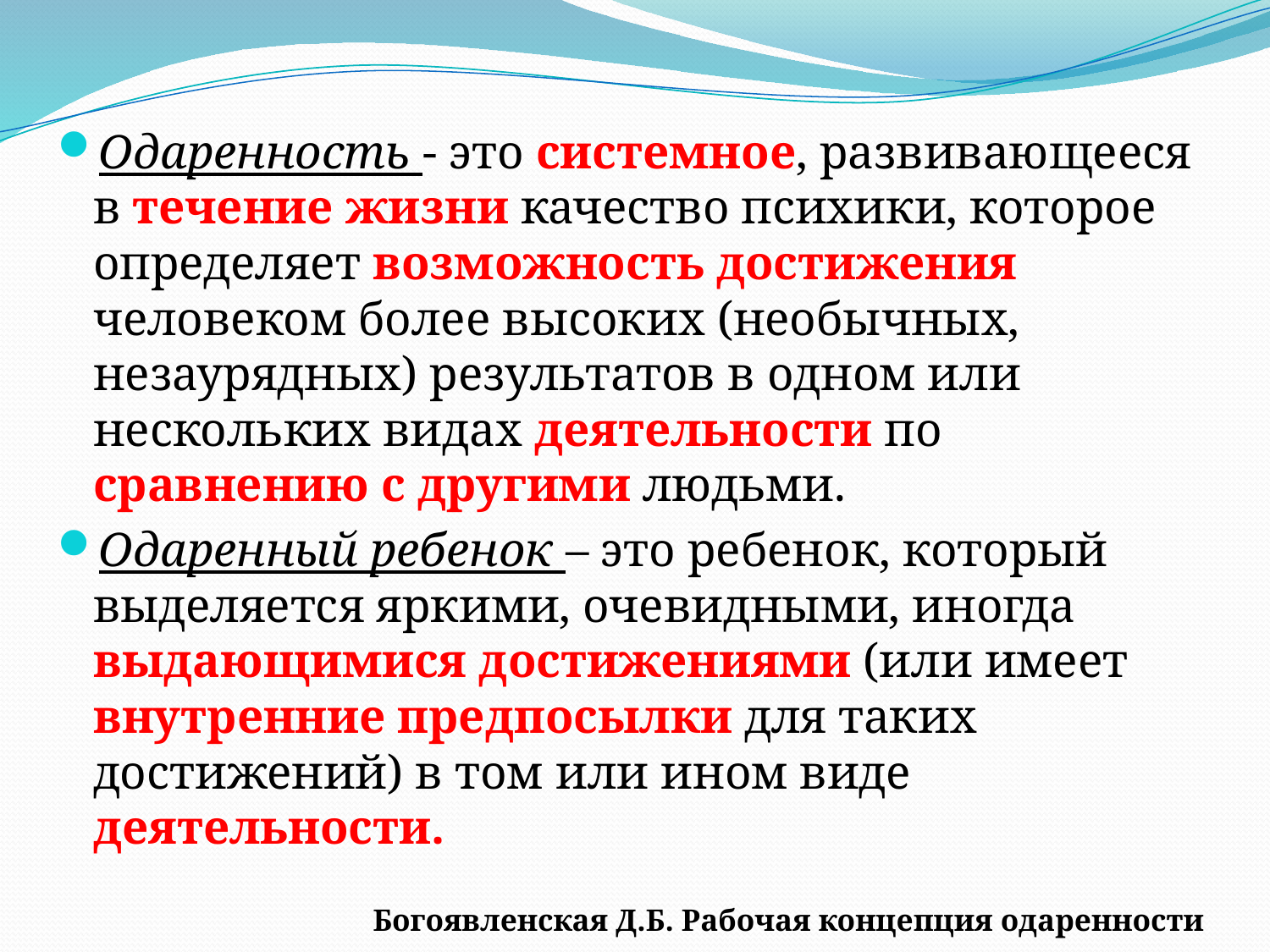

Одаренность - это системное, развивающееся в течение жизни качество психики, которое определяет возможность достижения человеком более высоких (необычных, незаурядных) результатов в одном или нескольких видах деятельности по сравнению с другими людьми.
Одаренный ребенок – это ребенок, который выделяется яркими, очевидными, иногда выдающимися достижениями (или имеет внутренние предпосылки для таких достижений) в том или ином виде деятельности.

Богоявленская Д.Б. Рабочая концепция одаренности